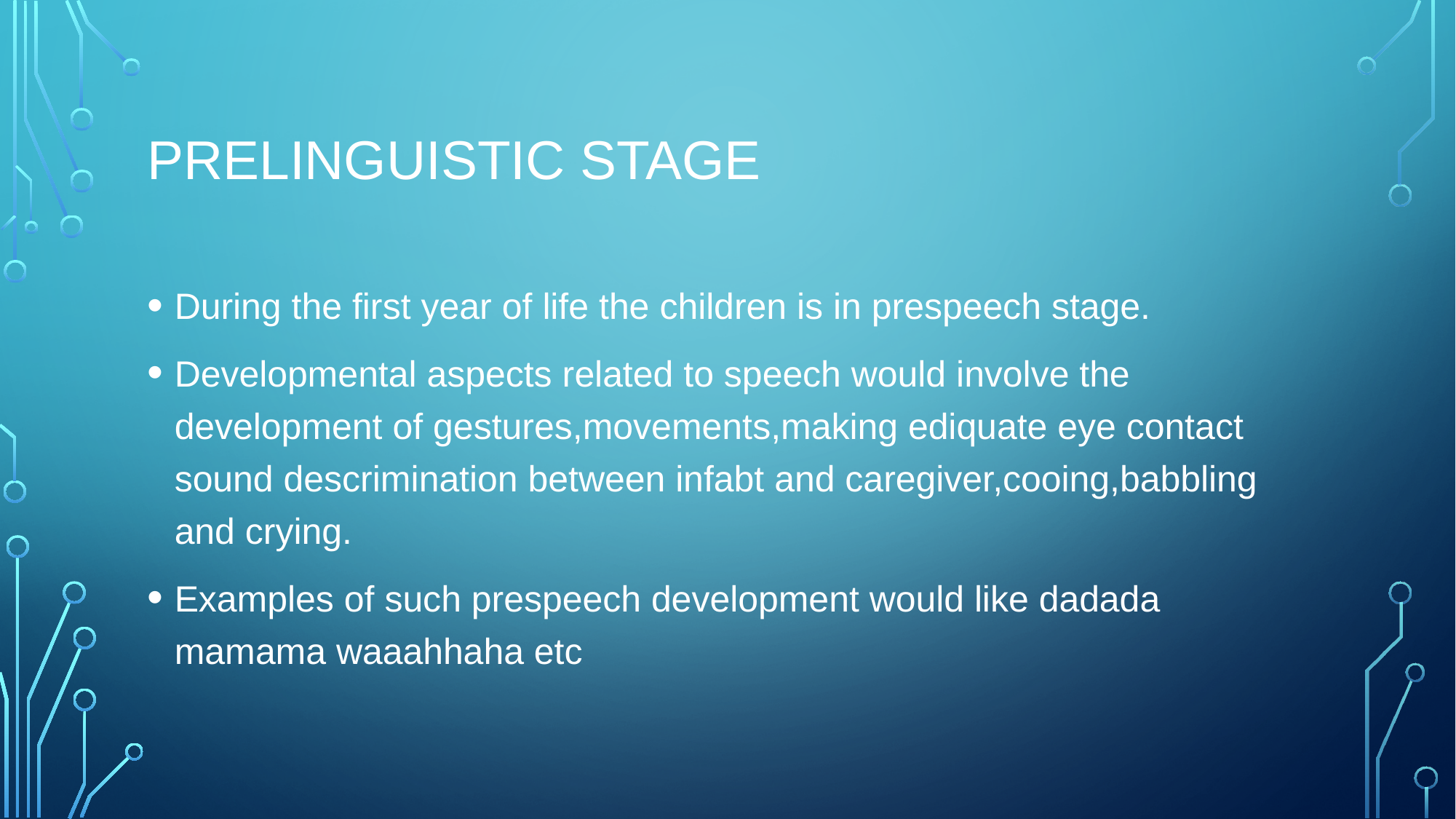

# Prelinguistic stage
During the first year of life the children is in prespeech stage.
Developmental aspects related to speech would involve the development of gestures,movements,making ediquate eye contact sound descrimination between infabt and caregiver,cooing,babbling and crying.
Examples of such prespeech development would like dadada mamama waaahhaha etc